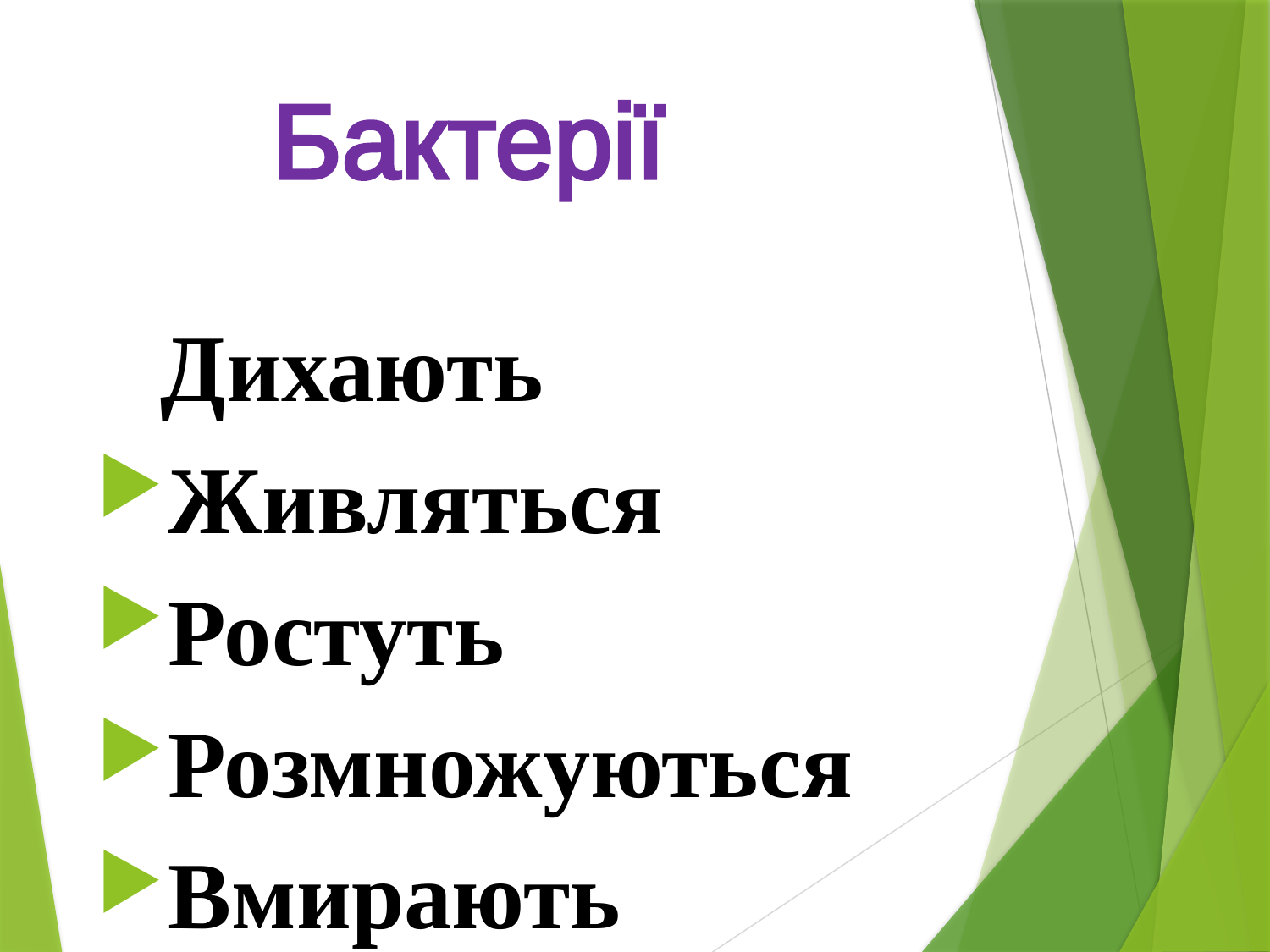

# Бактерії
Дихають
Живляться
Ростуть
Розмножуються
Вмирають